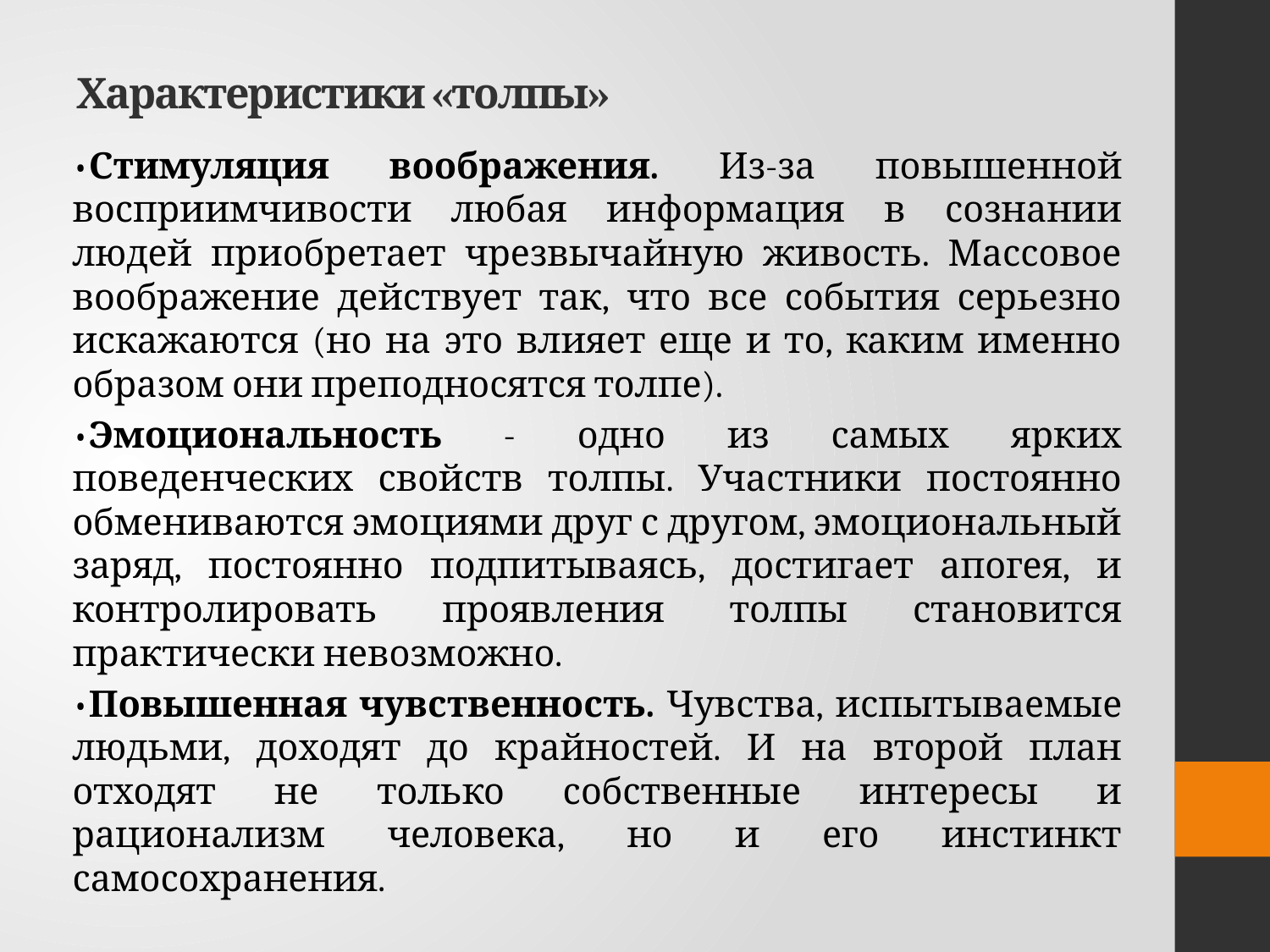

# Характеристики «толпы»
•Стимуляция воображения. Из-за повышенной восприимчивости любая информация в сознании людей приобретает чрезвычайную живость. Массовое воображение действует так, что все события серьезно искажаются (но на это влияет еще и то, каким именно образом они преподносятся толпе).
•Эмоциональность - одно из самых ярких поведенческих свойств толпы. Участники постоянно обмениваются эмоциями друг с другом, эмоциональный заряд, постоянно подпитываясь, достигает апогея, и контролировать проявления толпы становится практически невозможно.
•Повышенная чувственность. Чувства, испытываемые людьми, доходят до крайностей. И на второй план отходят не только собственные интересы и рационализм человека, но и его инстинкт самосохранения.